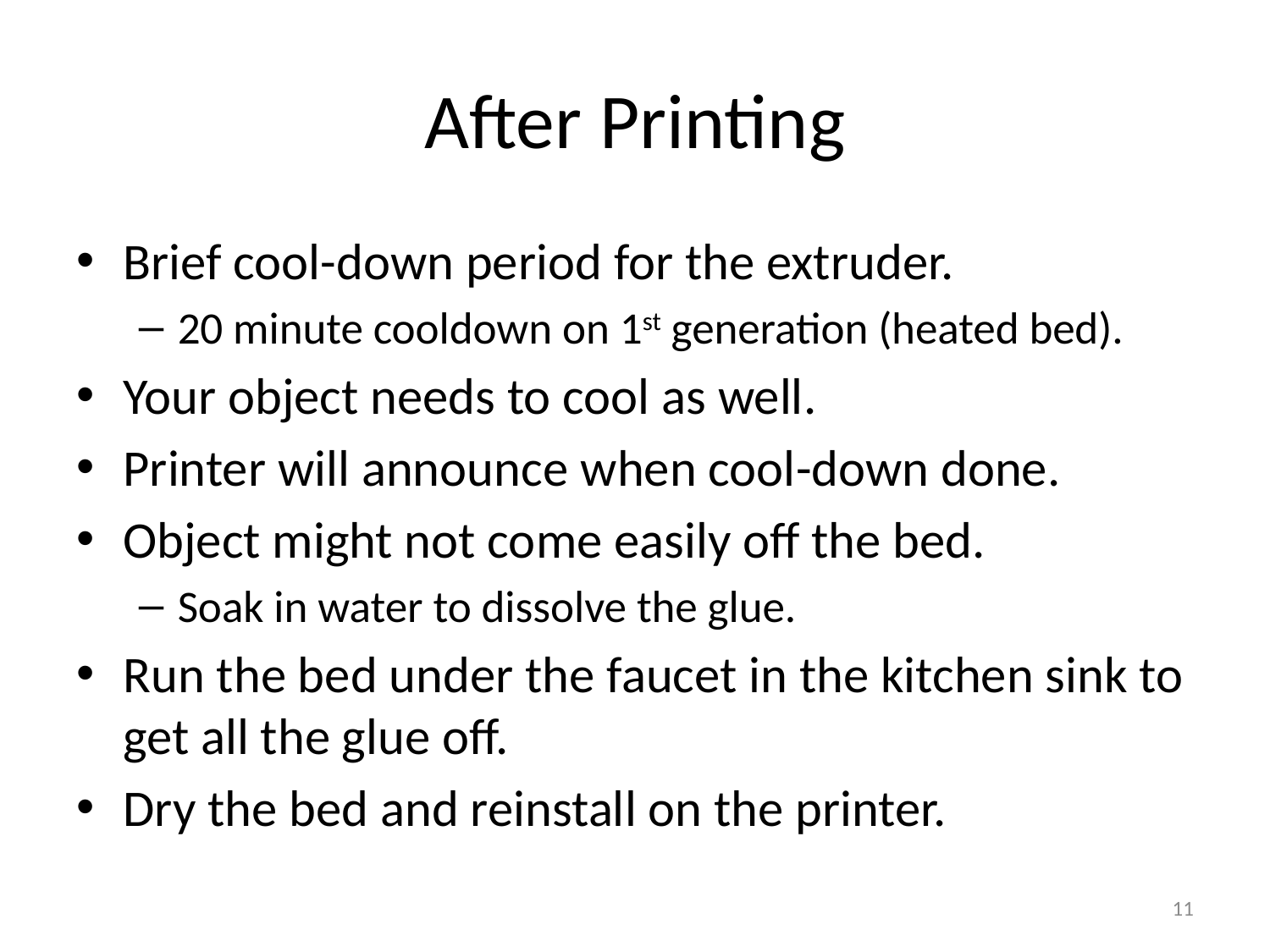

# After Printing
Brief cool-down period for the extruder.
20 minute cooldown on 1st generation (heated bed).
Your object needs to cool as well.
Printer will announce when cool-down done.
Object might not come easily off the bed.
Soak in water to dissolve the glue.
Run the bed under the faucet in the kitchen sink to get all the glue off.
Dry the bed and reinstall on the printer.
11